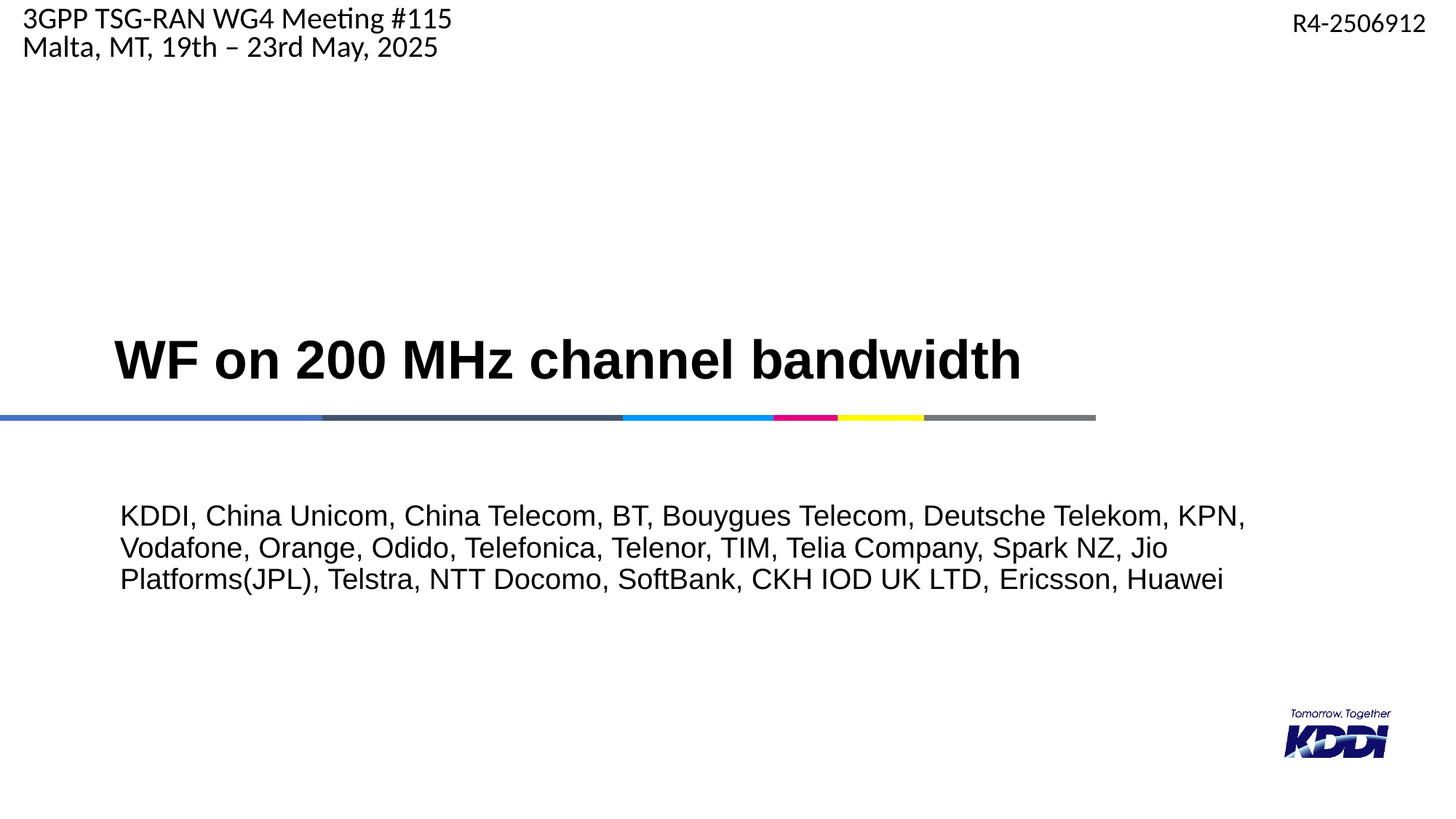

R4-2506912
3GPP TSG-RAN WG4 Meeting #115
Malta, MT, 19th – 23rd May, 2025
# WF on 200 MHz channel bandwidth
KDDI, China Unicom, China Telecom, BT, Bouygues Telecom, Deutsche Telekom, KPN, Vodafone, Orange, Odido, Telefonica, Telenor, TIM, Telia Company, Spark NZ, Jio Platforms(JPL), Telstra, NTT Docomo, SoftBank, CKH IOD UK LTD, Ericsson, Huawei